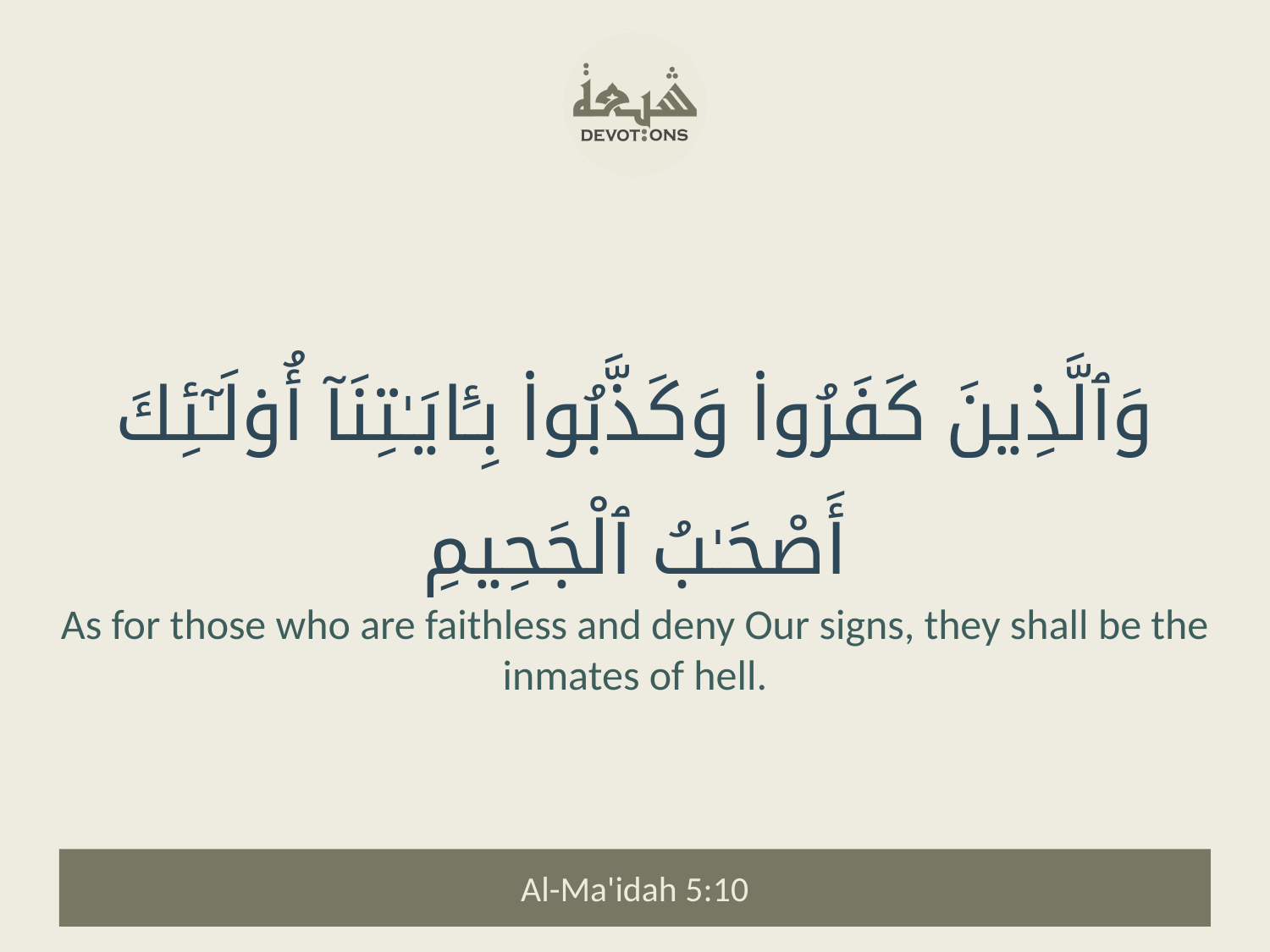

وَٱلَّذِينَ كَفَرُوا۟ وَكَذَّبُوا۟ بِـَٔايَـٰتِنَآ أُو۟لَـٰٓئِكَ أَصْحَـٰبُ ٱلْجَحِيمِ
As for those who are faithless and deny Our signs, they shall be the inmates of hell.
Al-Ma'idah 5:10